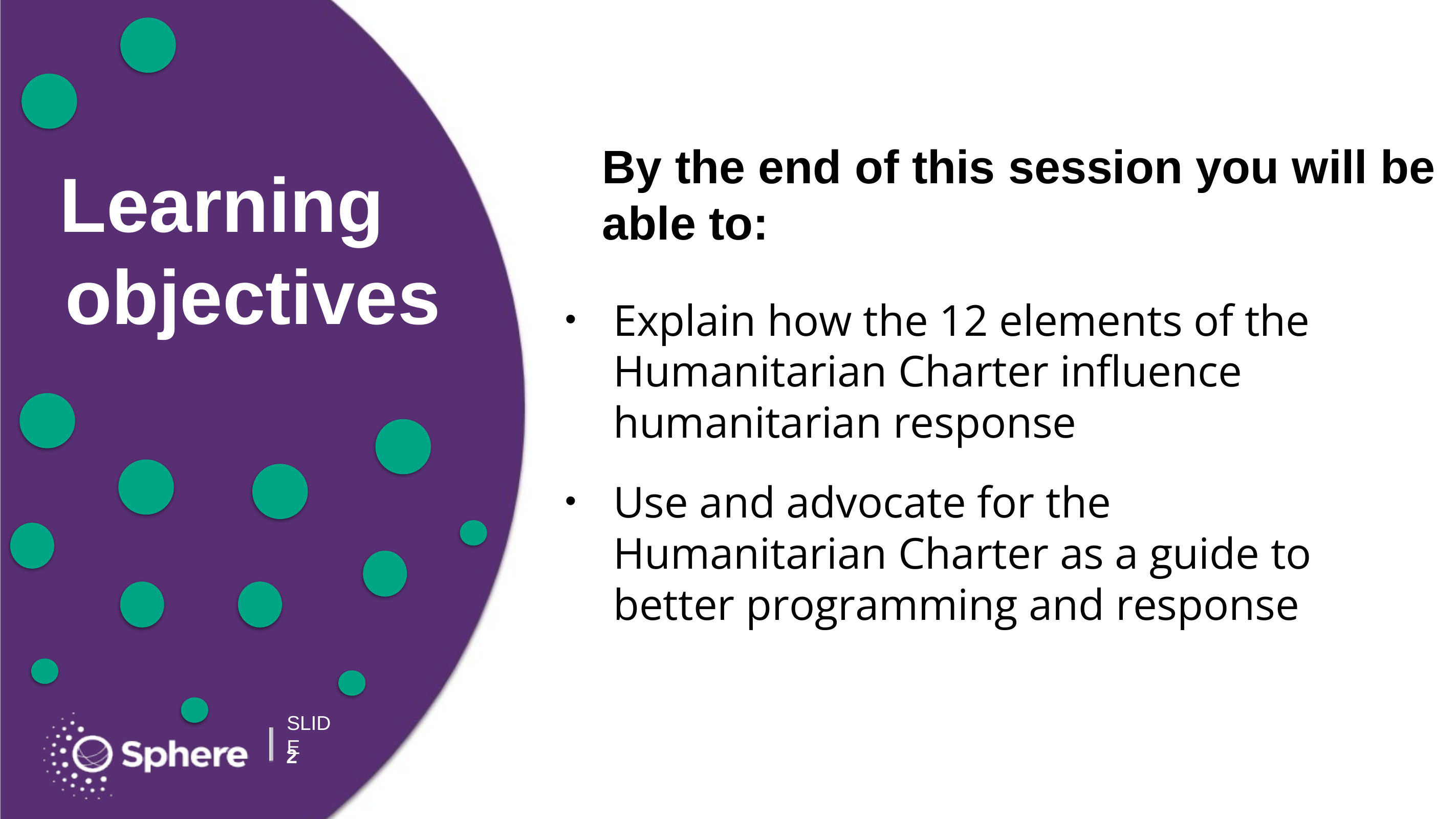

# By the end of this session you will be able to:
Explain how the 12 elements of the Humanitarian Charter influence humanitarian response
Use and advocate for the Humanitarian Charter as a guide to better programming and response
2